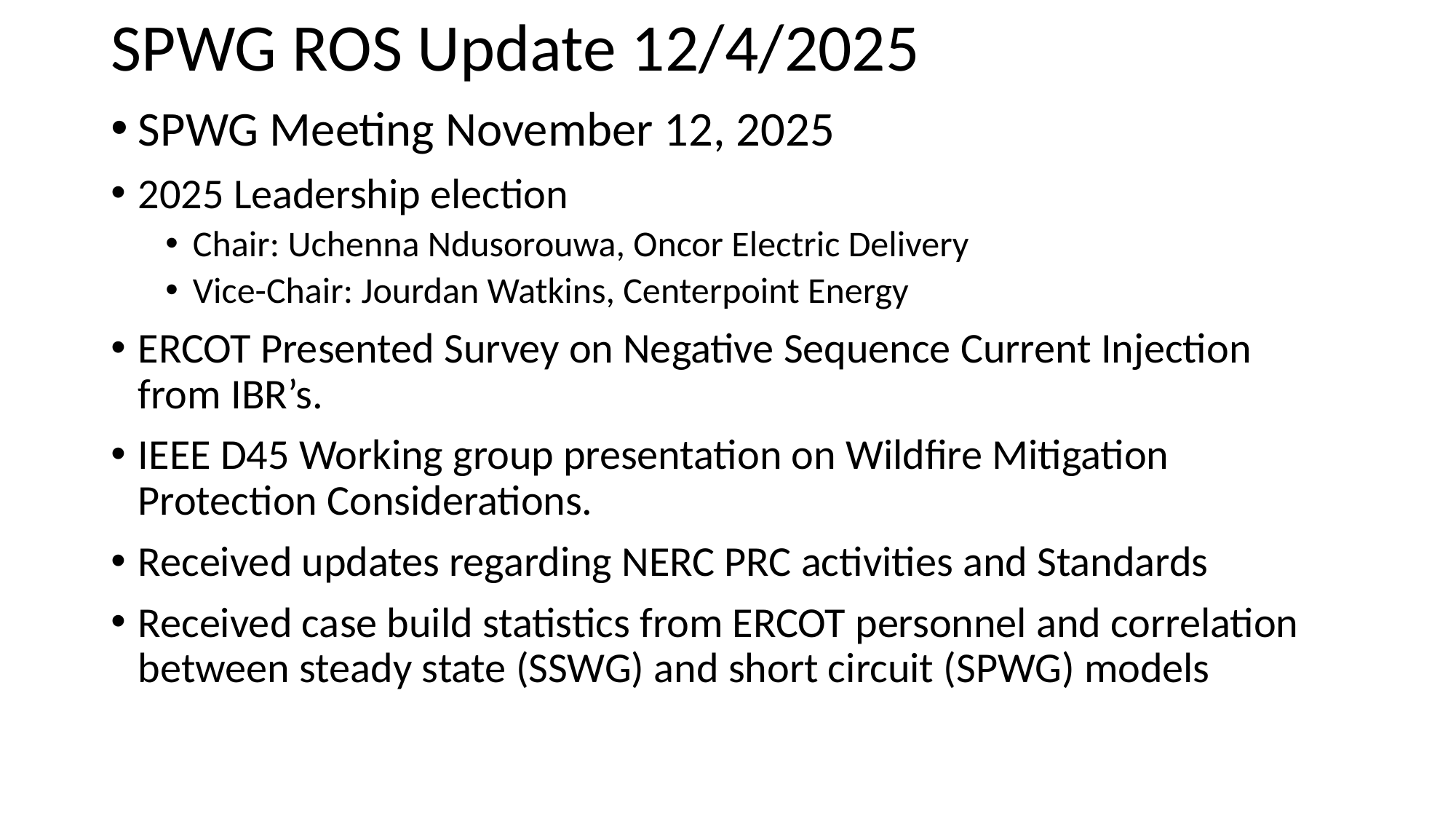

# SPWG ROS Update 12/4/2025
SPWG Meeting November 12, 2025
2025 Leadership election
Chair: Uchenna Ndusorouwa, Oncor Electric Delivery
Vice-Chair: Jourdan Watkins, Centerpoint Energy
ERCOT Presented Survey on Negative Sequence Current Injection from IBR’s.
IEEE D45 Working group presentation on Wildfire Mitigation Protection Considerations.
Received updates regarding NERC PRC activities and Standards
Received case build statistics from ERCOT personnel and correlation between steady state (SSWG) and short circuit (SPWG) models